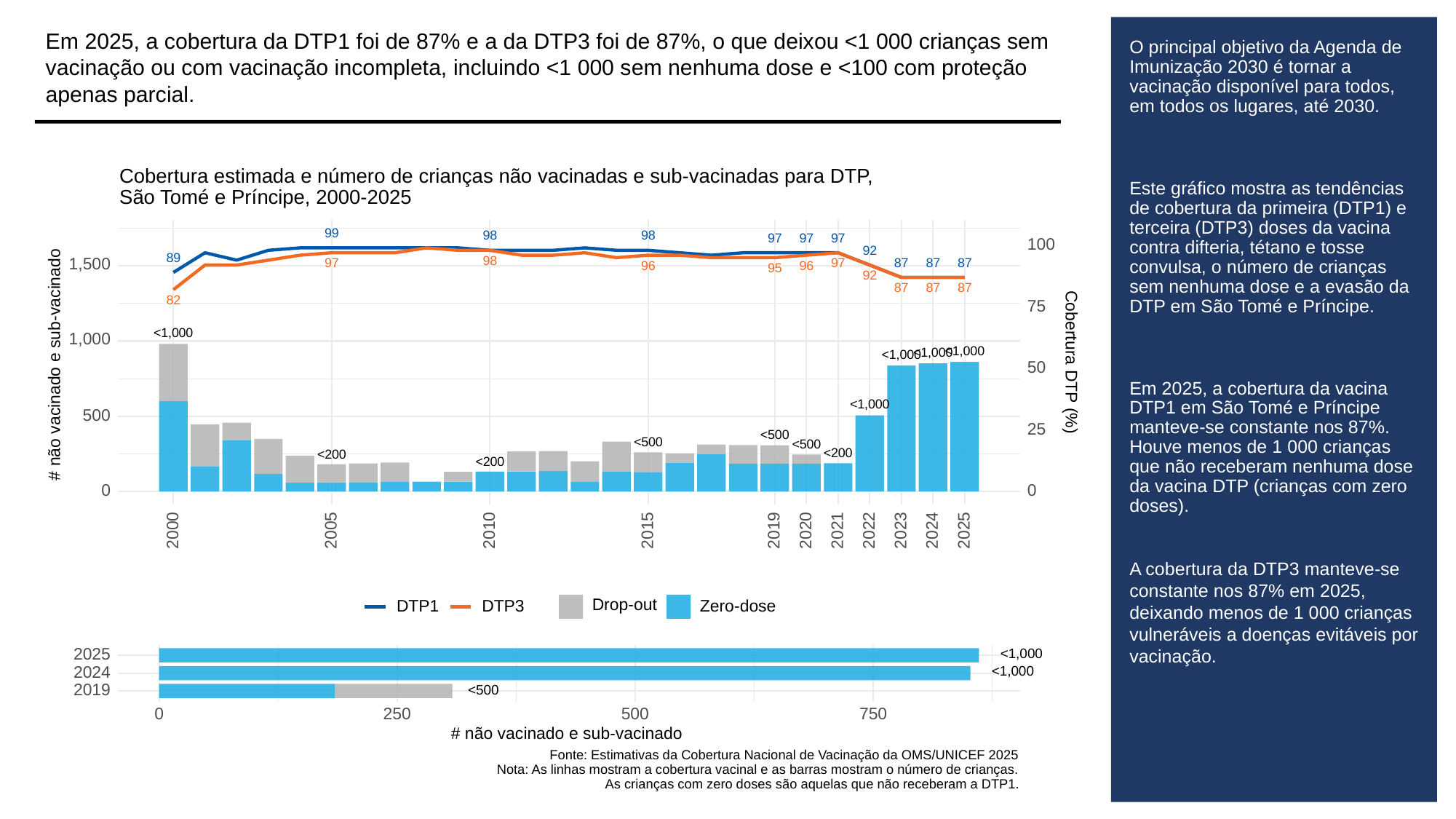

Em 2025, a cobertura da DTP1 foi de 87% e a da DTP3 foi de 87%, o que deixou <1 000 crianças sem vacinação ou com vacinação incompleta, incluindo <1 000 sem nenhuma dose e <100 com proteção apenas parcial.
# O principal objetivo da Agenda de Imunização 2030 é tornar a vacinação disponível para todos, em todos os lugares, até 2030.

Este gráfico mostra as tendências de cobertura da primeira (DTP1) e terceira (DTP3) doses da vacina contra difteria, tétano e tosse convulsa, o número de crianças sem nenhuma dose e a evasão da DTP em São Tomé e Príncipe.

Em 2025, a cobertura da vacina DTP1 em São Tomé e Príncipe manteve-se constante nos 87%. Houve menos de 1 000 crianças que não receberam nenhuma dose da vacina DTP (crianças com zero doses).

A cobertura da DTP3 manteve-se constante nos 87% em 2025, deixando menos de 1 000 crianças vulneráveis a doenças evitáveis por vacinação.

Cobertura estimada e número de crianças não vacinadas e sub-vacinadas para DTP,
São Tomé e Príncipe, 2000-2025

99
98
98
97
97
97
100
92

89
98
1,500
87
87
87
97
97
96
96
95

92
87
87
87
82
75

<1,000
1,000

<1,000
<1,000
<1,000
Cobertura DTP (%)
# não vacinado e sub-vacinado

50

<1,000

500

25

<500
<500

<500

<200
<200

<200

0
0

2023
2000
2005
2010
2015
2019
2020
2021
2022
2024
2025

Drop-out
DTP3
Zero-dose
DTP1

<1,000
2025

<1,000
2024

2019
<500

0
250
500
750
# não vacinado e sub-vacinado
Fonte: Estimativas da Cobertura Nacional de Vacinação da OMS/UNICEF 2025
Nota: As linhas mostram a cobertura vacinal e as barras mostram o número de crianças.
As crianças com zero doses são aquelas que não receberam a DTP1.